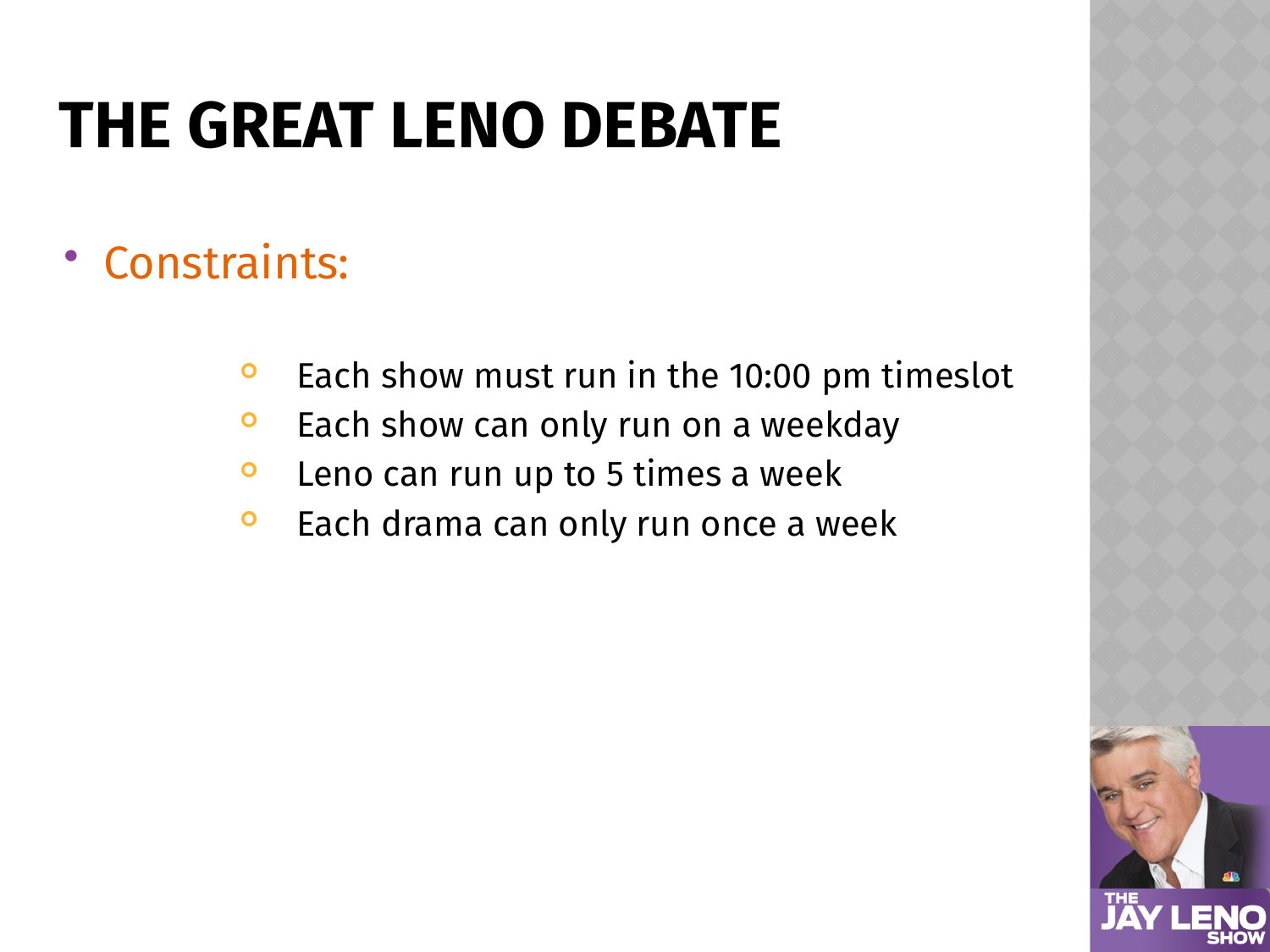

# THE GREAT LENO DEBATE
Constraints:

Each show must run in the 10:00 pm timeslot
Each show can only run on a weekday
Leno can run up to 5 times a week
Each drama can only run once a week